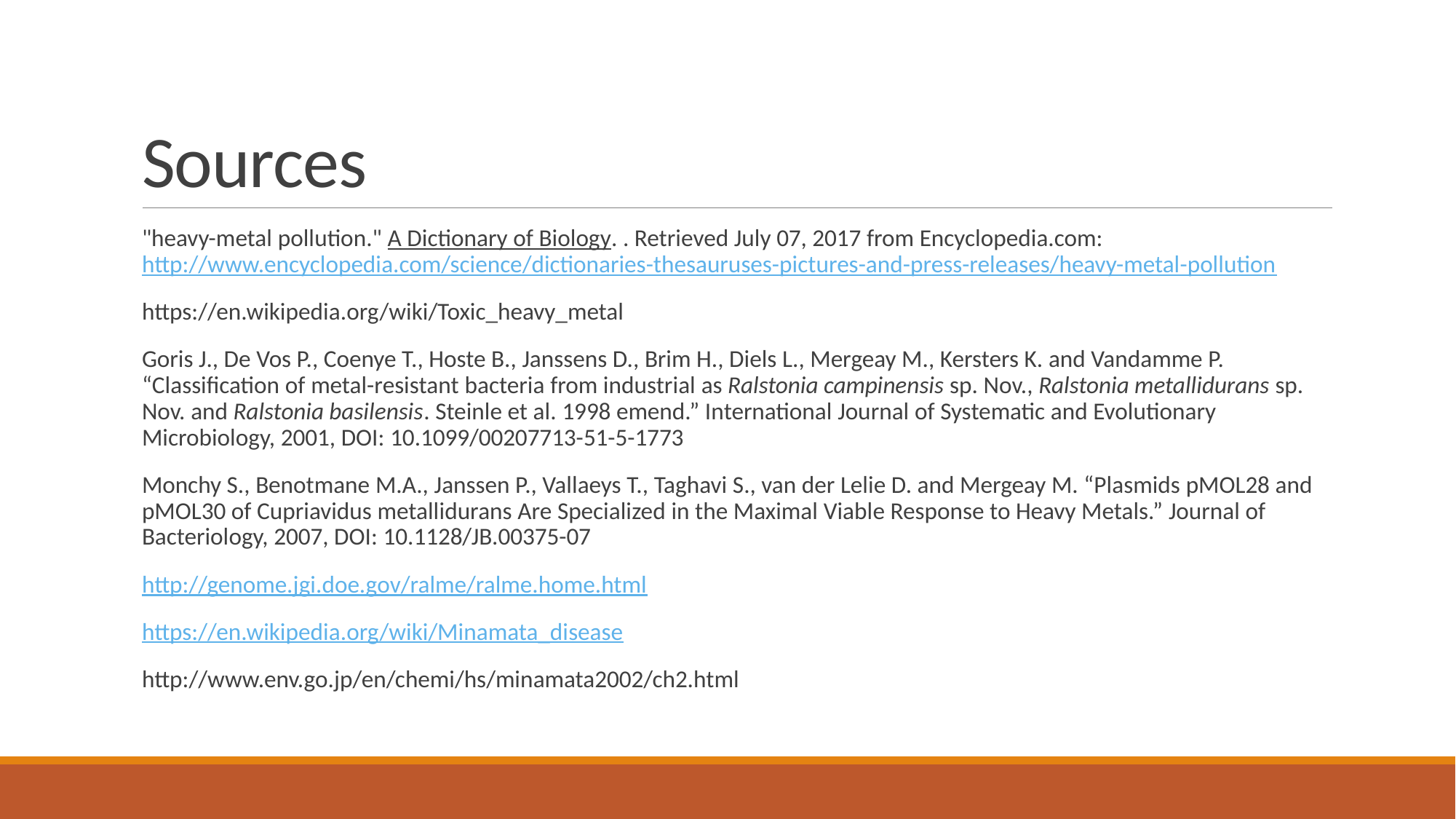

# Sources
"heavy-metal pollution." A Dictionary of Biology. . Retrieved July 07, 2017 from Encyclopedia.com: http://www.encyclopedia.com/science/dictionaries-thesauruses-pictures-and-press-releases/heavy-metal-pollution
https://en.wikipedia.org/wiki/Toxic_heavy_metal
Goris J., De Vos P., Coenye T., Hoste B., Janssens D., Brim H., Diels L., Mergeay M., Kersters K. and Vandamme P. “Classification of metal-resistant bacteria from industrial as Ralstonia campinensis sp. Nov., Ralstonia metallidurans sp. Nov. and Ralstonia basilensis. Steinle et al. 1998 emend.” International Journal of Systematic and Evolutionary Microbiology, 2001, DOI: 10.1099/00207713-51-5-1773
Monchy S., Benotmane M.A., Janssen P., Vallaeys T., Taghavi S., van der Lelie D. and Mergeay M. “Plasmids pMOL28 and pMOL30 of Cupriavidus metallidurans Are Specialized in the Maximal Viable Response to Heavy Metals.” Journal of Bacteriology, 2007, DOI: 10.1128/JB.00375-07
http://genome.jgi.doe.gov/ralme/ralme.home.html
https://en.wikipedia.org/wiki/Minamata_disease
http://www.env.go.jp/en/chemi/hs/minamata2002/ch2.html